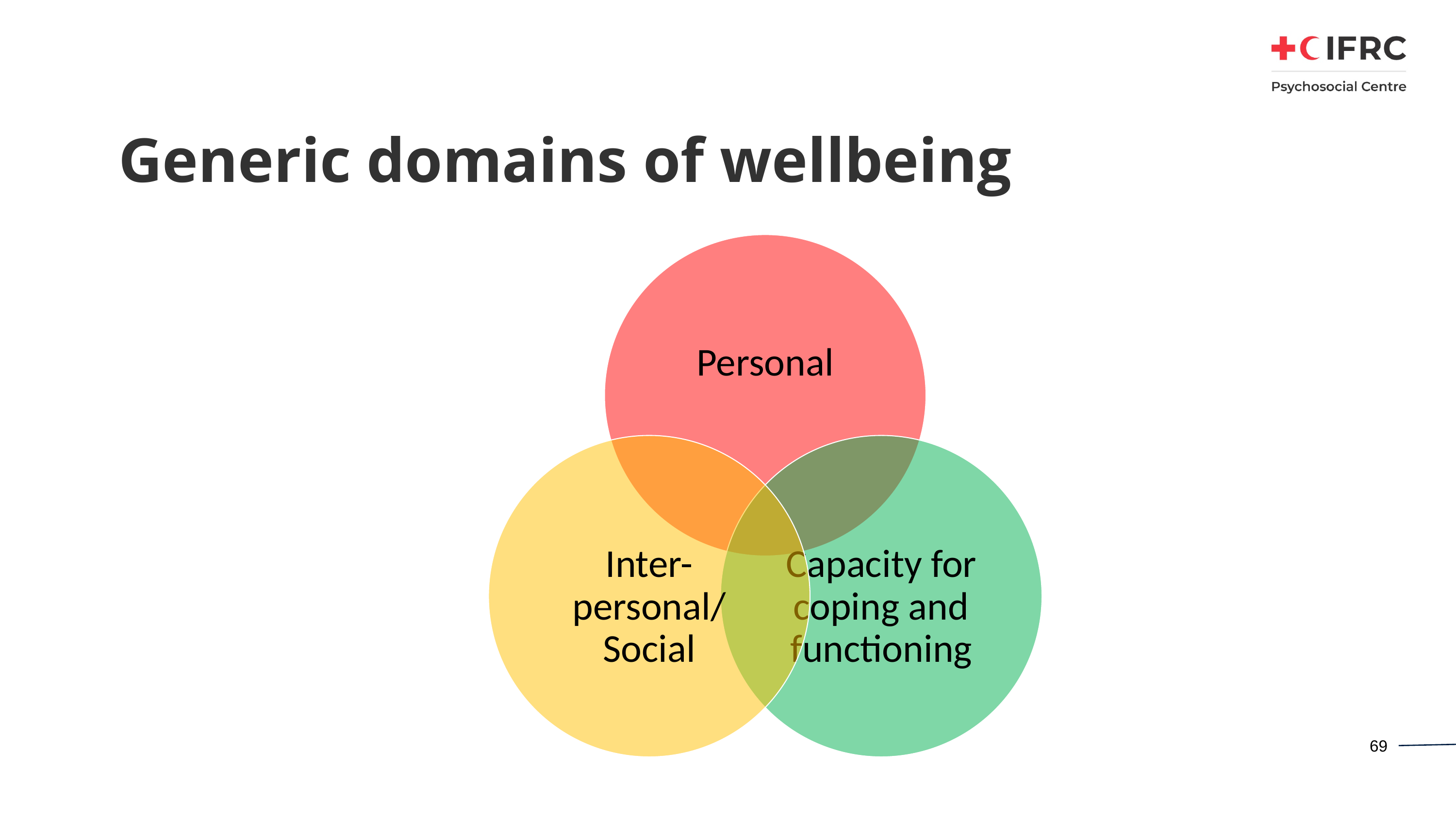

# Generic domains of wellbeing
Personal
Capacity for coping and functioning
Inter-personal/ Social